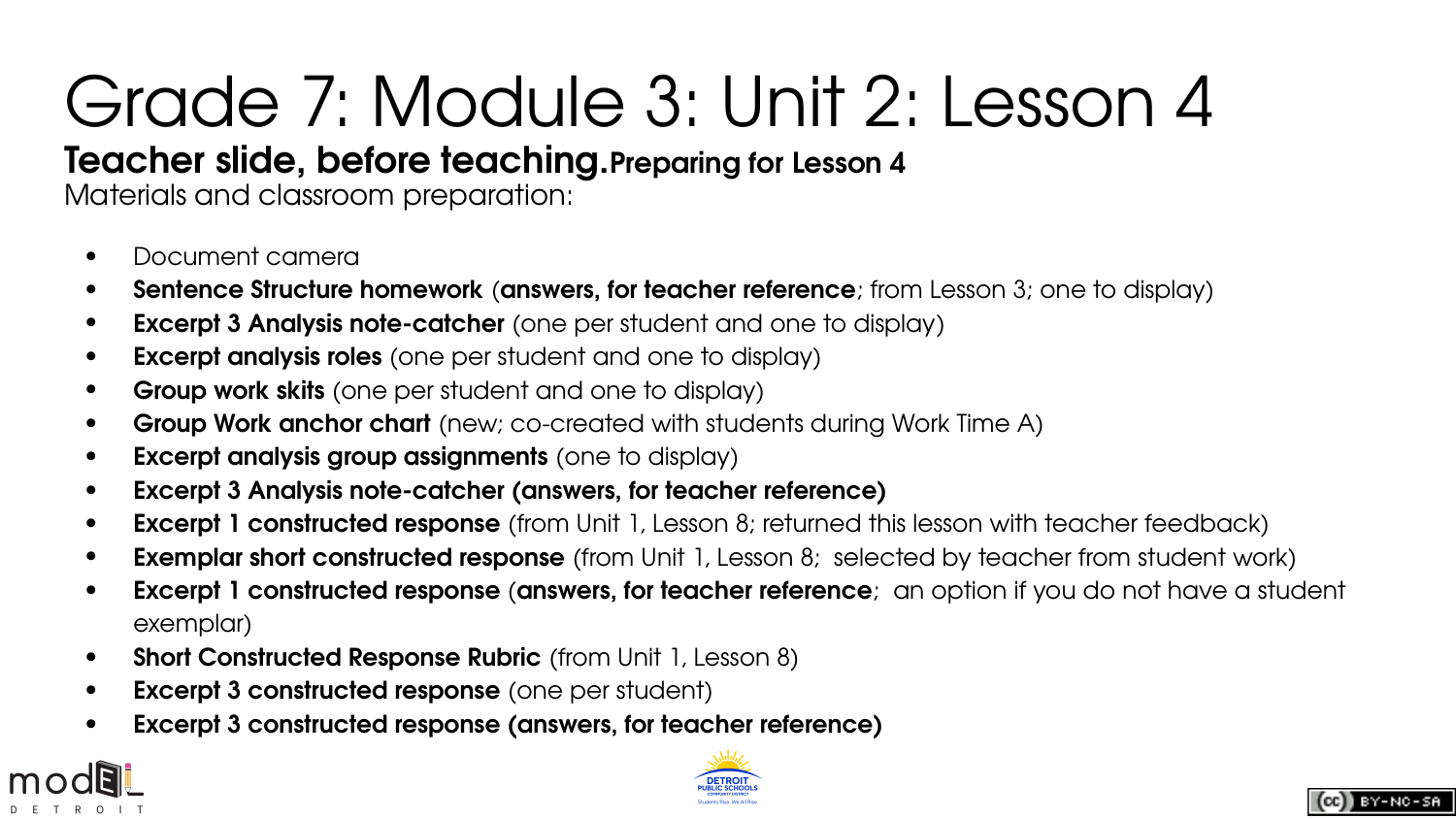

Grade 7: Module 3: Unit 2: Lesson 4
Teacher slide, before teaching.Preparing for Lesson 4
Materials and classroom preparation:

Document camera
Sentence Structure homework (answers, for teacher reference; from Lesson 3; one to display)
Excerpt 3 Analysis note-catcher (one per student and one to display)
Excerpt analysis roles (one per student and one to display)
Group work skits (one per student and one to display)
Group Work anchor chart (new; co-created with students during Work Time A)
Excerpt analysis group assignments (one to display)
Excerpt 3 Analysis note-catcher (answers, for teacher reference)
Excerpt 1 constructed response (from Unit 1, Lesson 8; returned this lesson with teacher feedback)
Exemplar short constructed response (from Unit 1, Lesson 8;  selected by teacher from student work)
Excerpt 1 constructed response (answers, for teacher reference;  an option if you do not have a student exemplar)
Short Constructed Response Rubric (from Unit 1, Lesson 8)
Excerpt 3 constructed response (one per student)
Excerpt 3 constructed response (answers, for teacher reference)